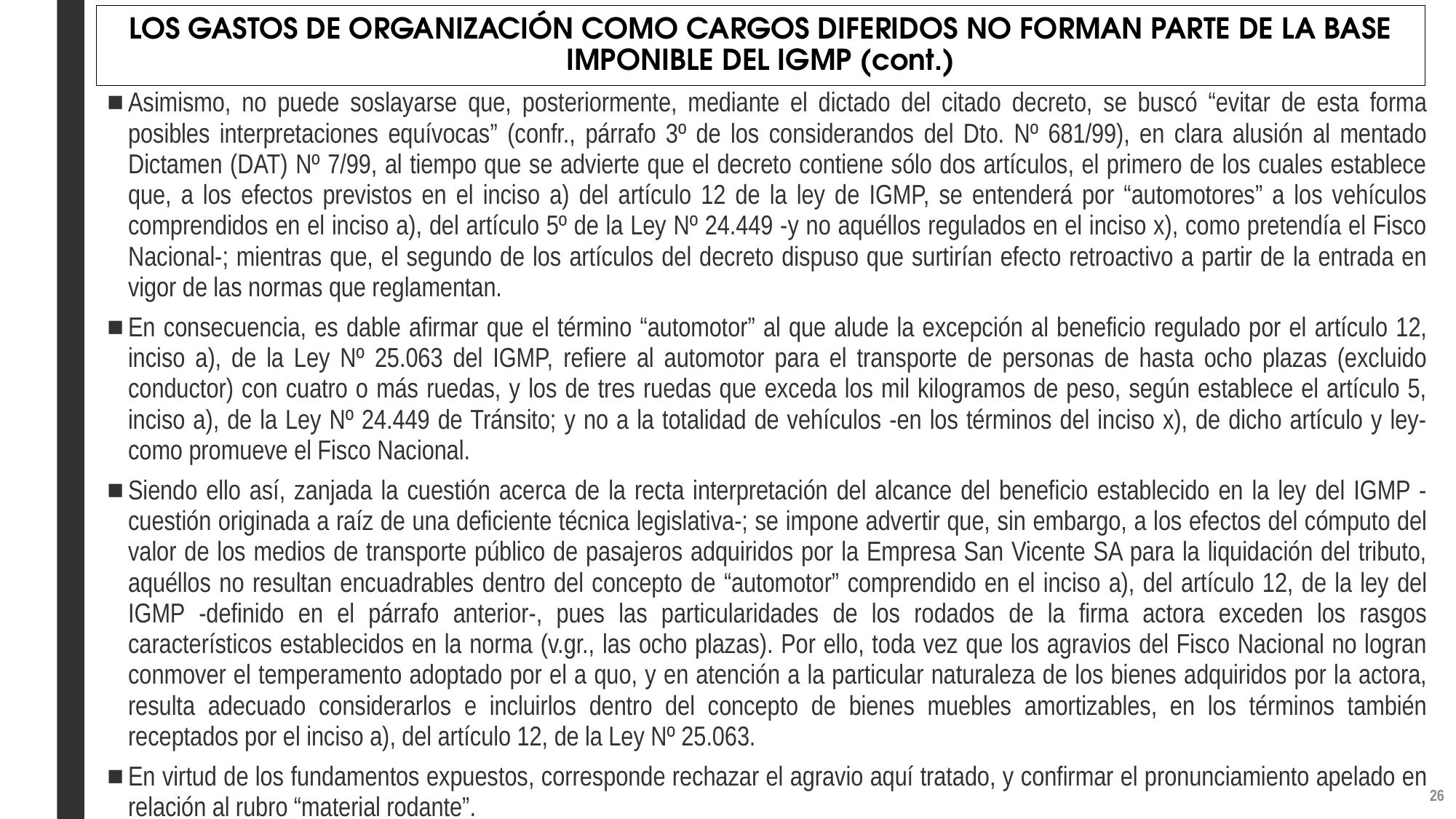

# LOS GASTOS DE ORGANIZACIÓN COMO CARGOS DIFERIDOS NO FORMAN PARTE DE LA BASE IMPONIBLE DEL IGMP (cont.)
Asimismo, no puede soslayarse que, posteriormente, mediante el dictado del citado decreto, se buscó “evitar de esta forma posibles interpretaciones equívocas” (confr., párrafo 3º de los considerandos del Dto. Nº 681/99), en clara alusión al mentado Dictamen (DAT) Nº 7/99, al tiempo que se advierte que el decreto contiene sólo dos artículos, el primero de los cuales establece que, a los efectos previstos en el inciso a) del artículo 12 de la ley de IGMP, se entenderá por “automotores” a los vehículos comprendidos en el inciso a), del artículo 5º de la Ley Nº 24.449 -y no aquéllos regulados en el inciso x), como pretendía el Fisco Nacional-; mientras que, el segundo de los artículos del decreto dispuso que surtirían efecto retroactivo a partir de la entrada en vigor de las normas que reglamentan.
En consecuencia, es dable afirmar que el término “automotor” al que alude la excepción al beneficio regulado por el artículo 12, inciso a), de la Ley Nº 25.063 del IGMP, refiere al automotor para el transporte de personas de hasta ocho plazas (excluido conductor) con cuatro o más ruedas, y los de tres ruedas que exceda los mil kilogramos de peso, según establece el artículo 5, inciso a), de la Ley Nº 24.449 de Tránsito; y no a la totalidad de vehículos -en los términos del inciso x), de dicho artículo y ley- como promueve el Fisco Nacional.
Siendo ello así, zanjada la cuestión acerca de la recta interpretación del alcance del beneficio establecido en la ley del IGMP -cuestión originada a raíz de una deficiente técnica legislativa-; se impone advertir que, sin embargo, a los efectos del cómputo del valor de los medios de transporte público de pasajeros adquiridos por la Empresa San Vicente SA para la liquidación del tributo, aquéllos no resultan encuadrables dentro del concepto de “automotor” comprendido en el inciso a), del artículo 12, de la ley del IGMP -definido en el párrafo anterior-, pues las particularidades de los rodados de la firma actora exceden los rasgos característicos establecidos en la norma (v.gr., las ocho plazas). Por ello, toda vez que los agravios del Fisco Nacional no logran conmover el temperamento adoptado por el a quo, y en atención a la particular naturaleza de los bienes adquiridos por la actora, resulta adecuado considerarlos e incluirlos dentro del concepto de bienes muebles amortizables, en los términos también receptados por el inciso a), del artículo 12, de la Ley Nº 25.063.
En virtud de los fundamentos expuestos, corresponde rechazar el agravio aquí tratado, y confirmar el pronunciamiento apelado en relación al rubro “material rodante”.
26